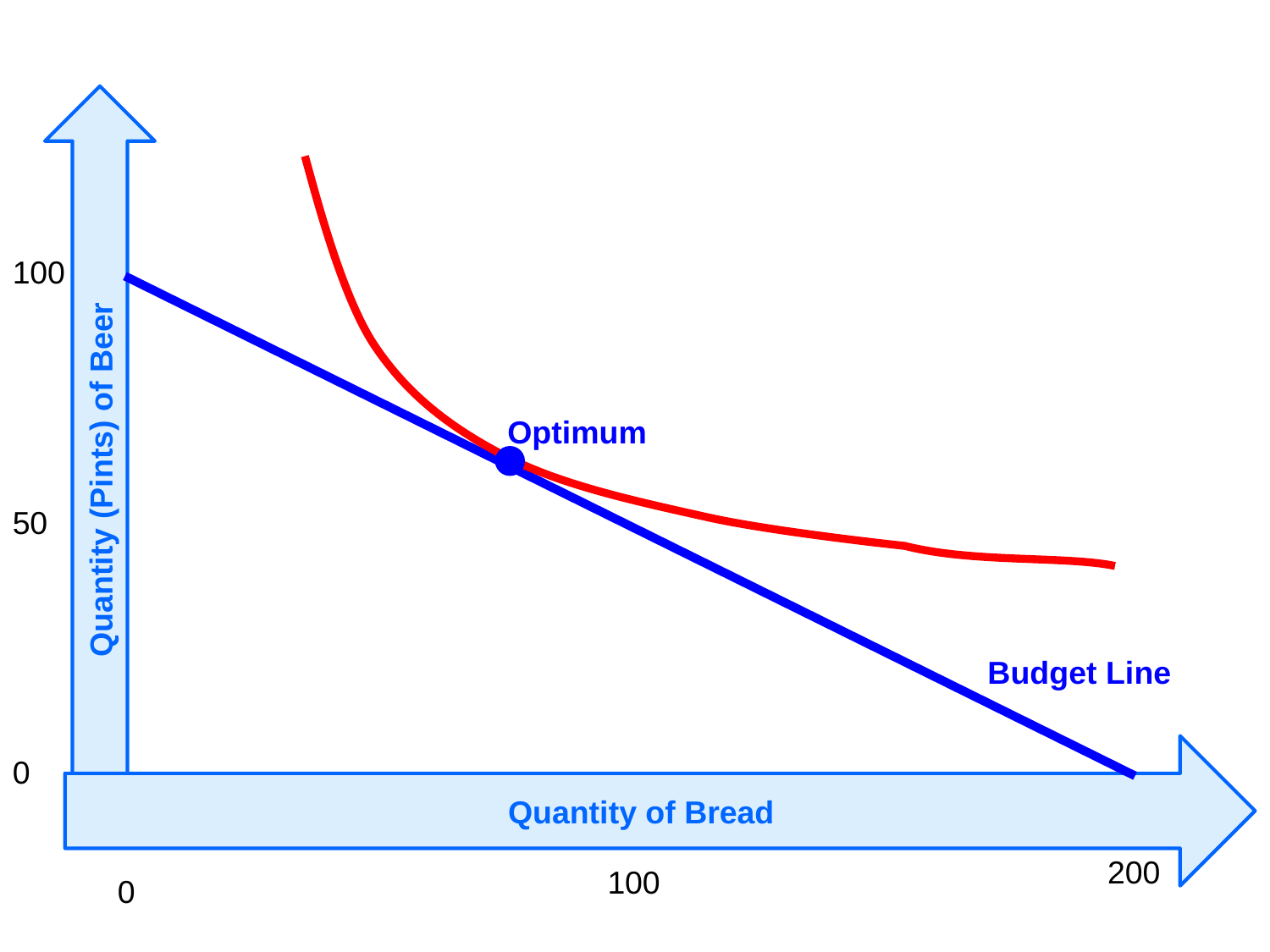

Quantity (Pints) of Beer

100
Optimum

50
Budget Line
Quantity of Bread
0
200
100
0